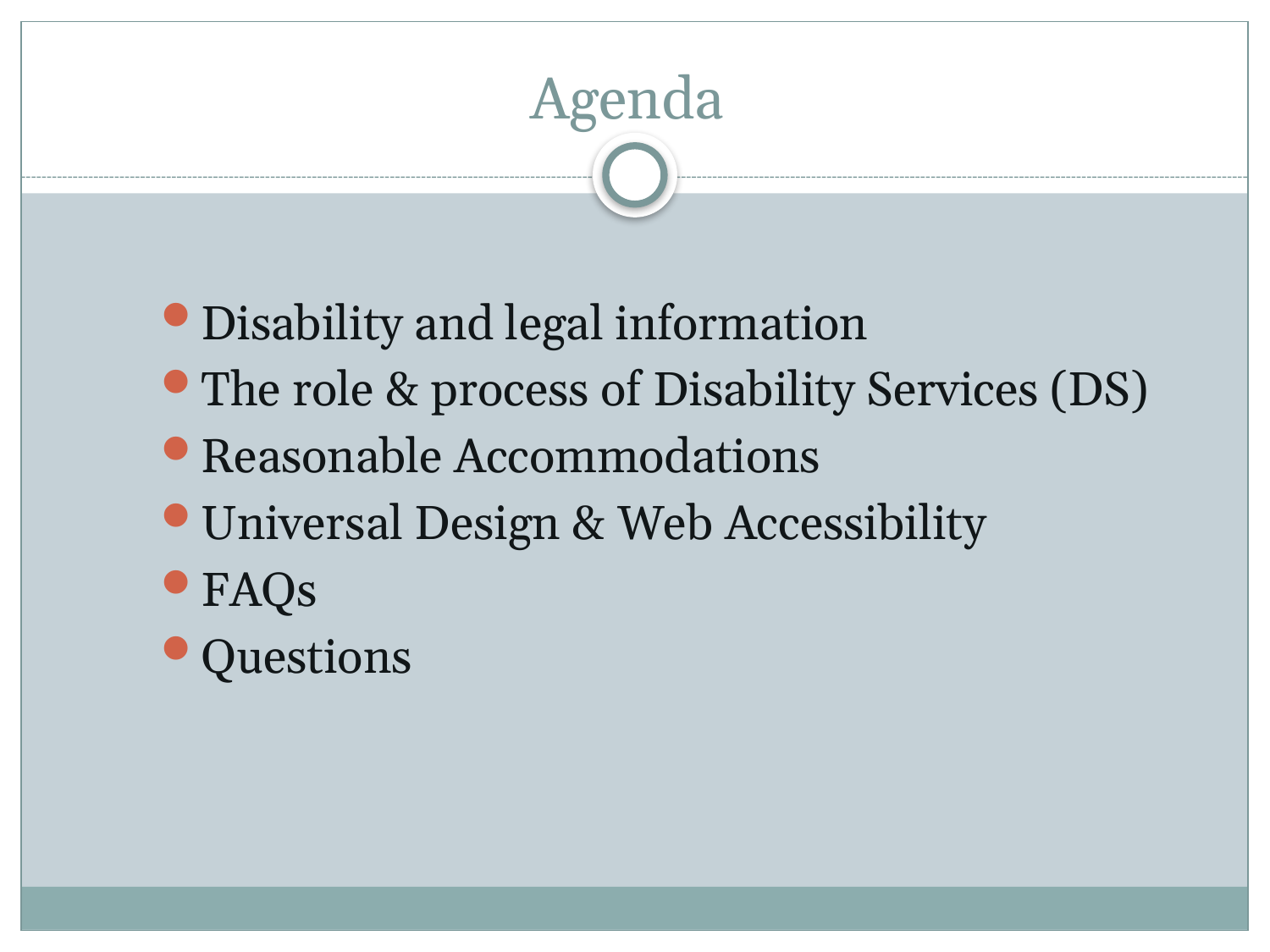

# Agenda
Disability and legal information
The role & process of Disability Services (DS)
Reasonable Accommodations
Universal Design & Web Accessibility
FAQs
Questions